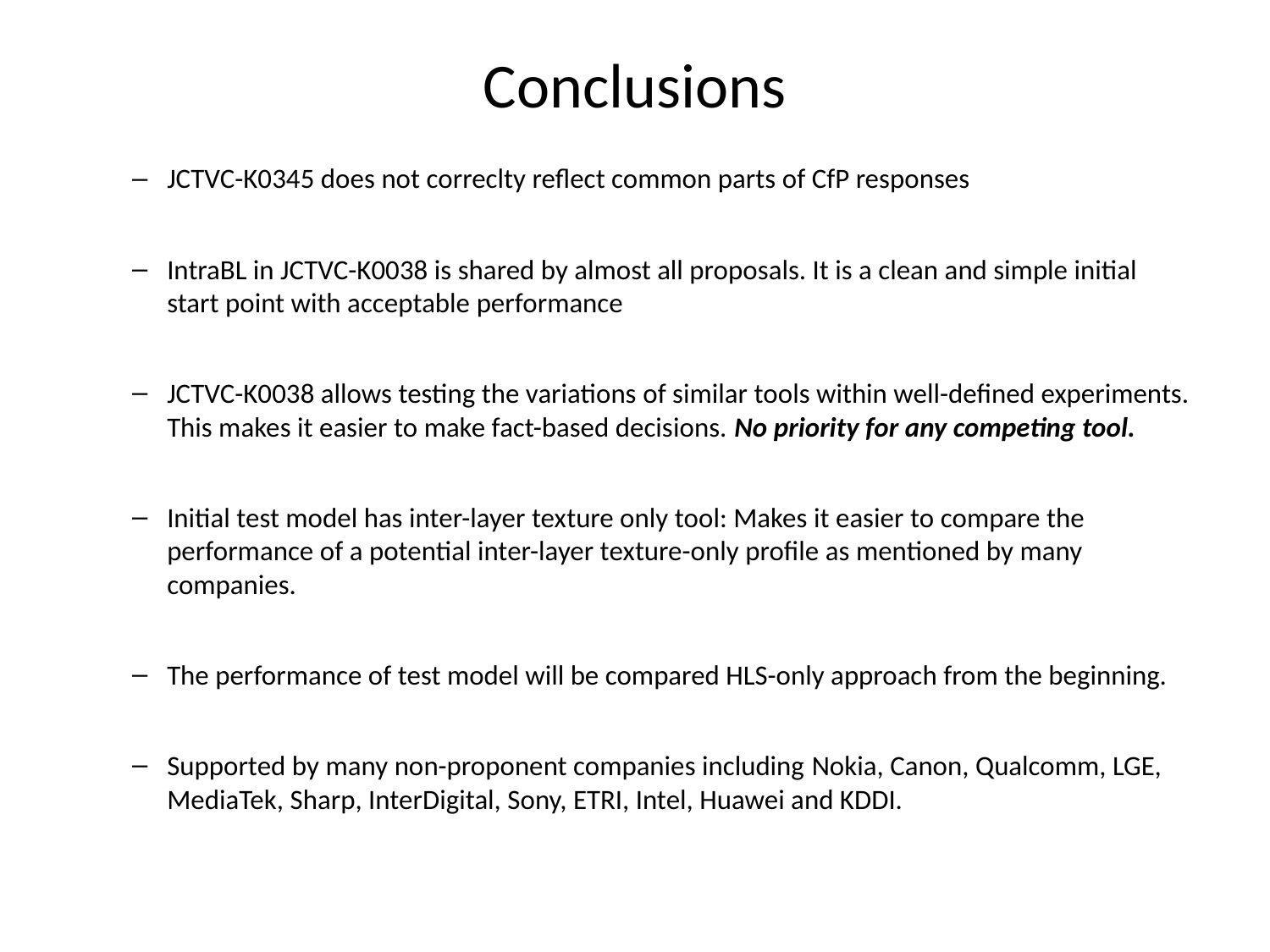

# Conclusions
JCTVC-K0345 does not correclty reflect common parts of CfP responses

IntraBL in JCTVC-K0038 is shared by almost all proposals. It is a clean and simple initial start point with acceptable performance

JCTVC-K0038 allows testing the variations of similar tools within well-defined experiments. This makes it easier to make fact-based decisions. No priority for any competing tool.

Initial test model has inter-layer texture only tool: Makes it easier to compare the performance of a potential inter-layer texture-only profile as mentioned by many companies.

The performance of test model will be compared HLS-only approach from the beginning.

Supported by many non-proponent companies including Nokia, Canon, Qualcomm, LGE, MediaTek, Sharp, InterDigital, Sony, ETRI, Intel, Huawei and KDDI.